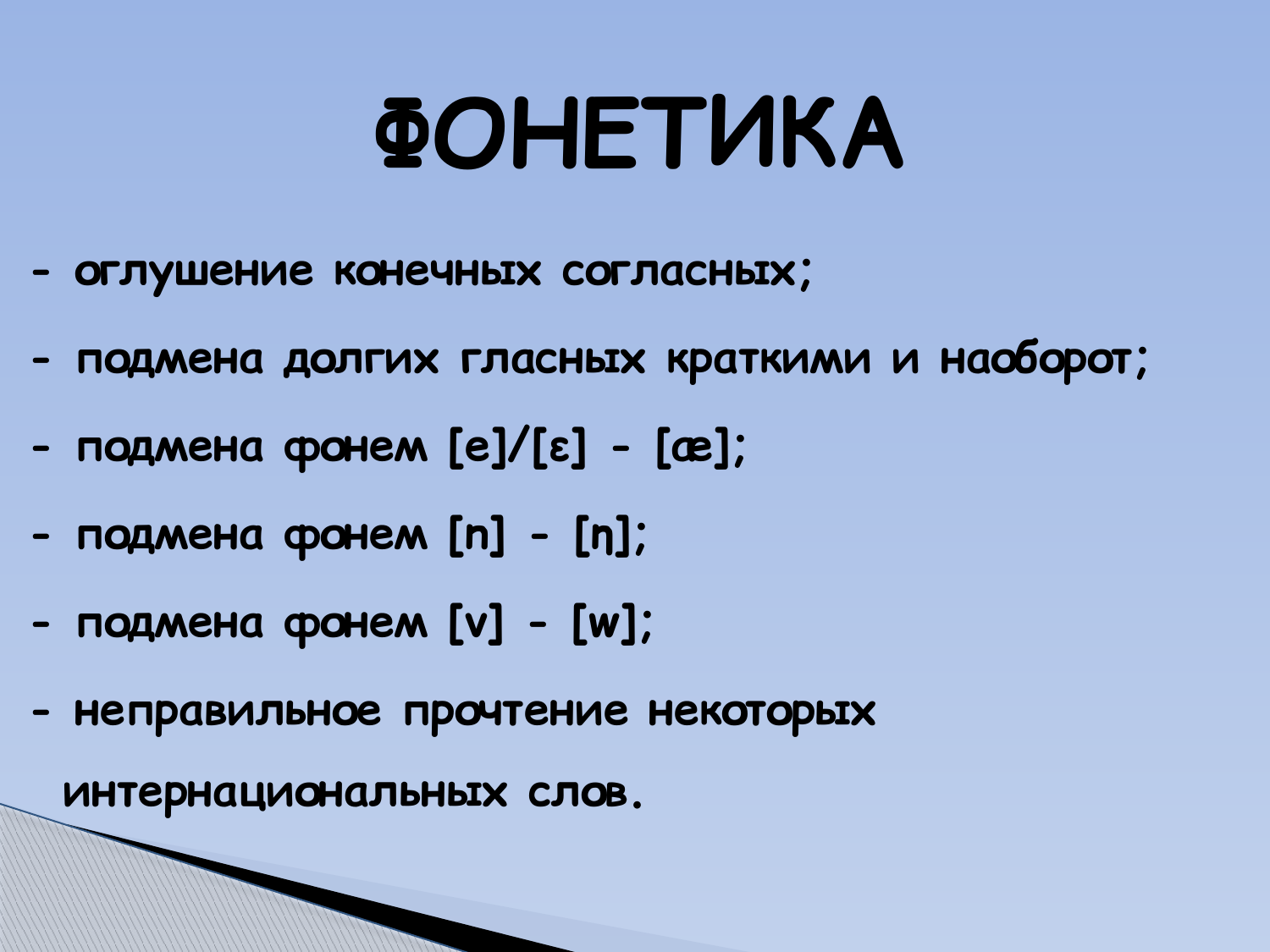

# ФОНЕТИКА
- оглушение конечных согласных;
- подмена долгих гласных краткими и наоборот;
- подмена фонем [e]/[ε] - [æ];
- подмена фонем [n] - [η];
- подмена фонем [v] - [w];
- неправильное прочтение некоторых        					      интернациональных слов.